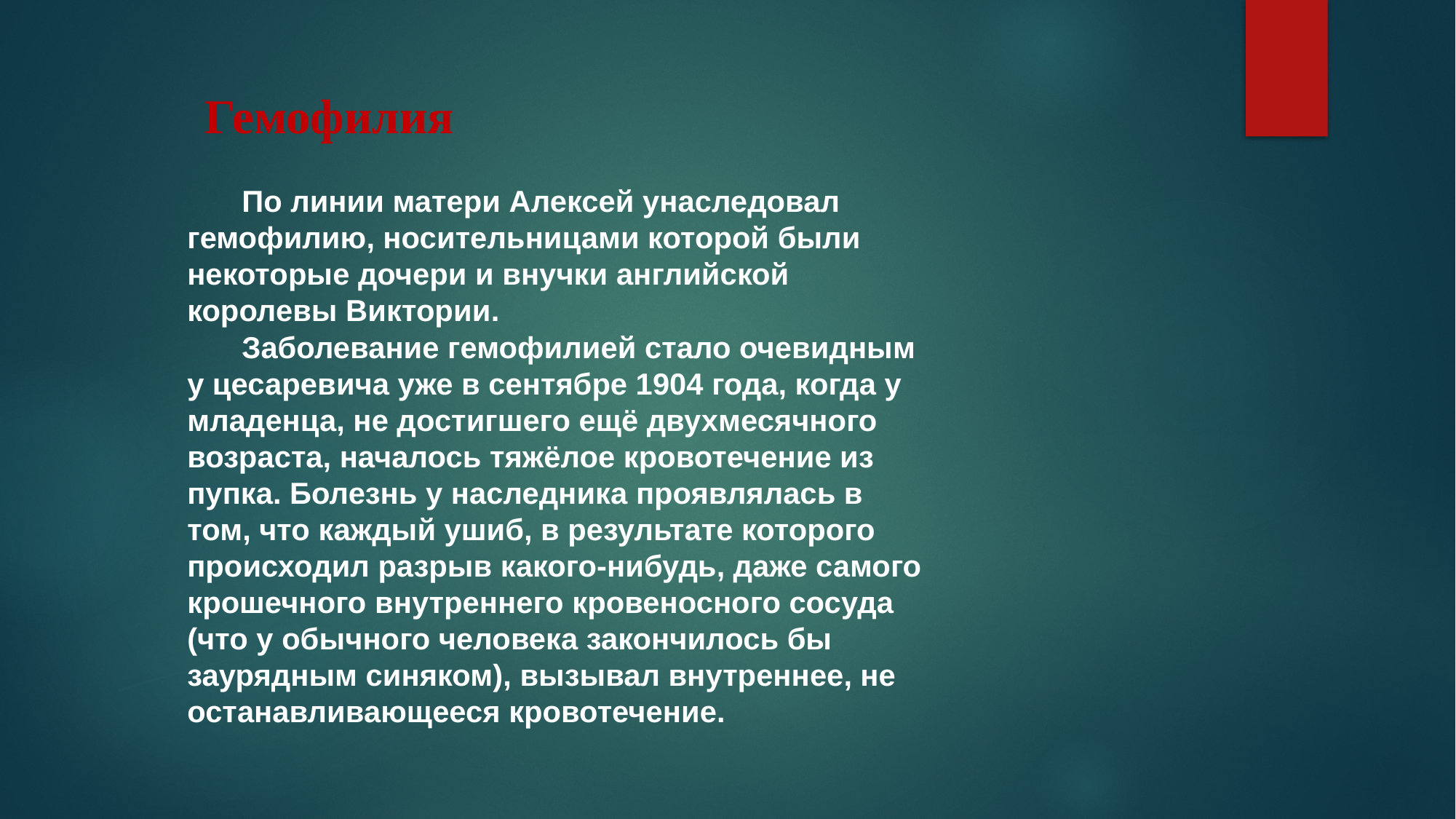

Гемофилия

По линии матери Алексей унаследовал гемофилию, носительницами которой были некоторые дочери и внучки английской королевы Виктории.
Заболевание гемофилией стало очевидным у цесаревича уже в сентябре 1904 года, когда у младенца, не достигшего ещё двухмесячного возраста, началось тяжёлое кровотечение из пупка. Болезнь у наследника проявлялась в том, что каждый ушиб, в результате которого происходил разрыв какого-нибудь, даже самого крошечного внутреннего кровеносного сосуда (что у обычного человека закончилось бы заурядным синяком), вызывал внутреннее, не останавливающееся кровотечение.